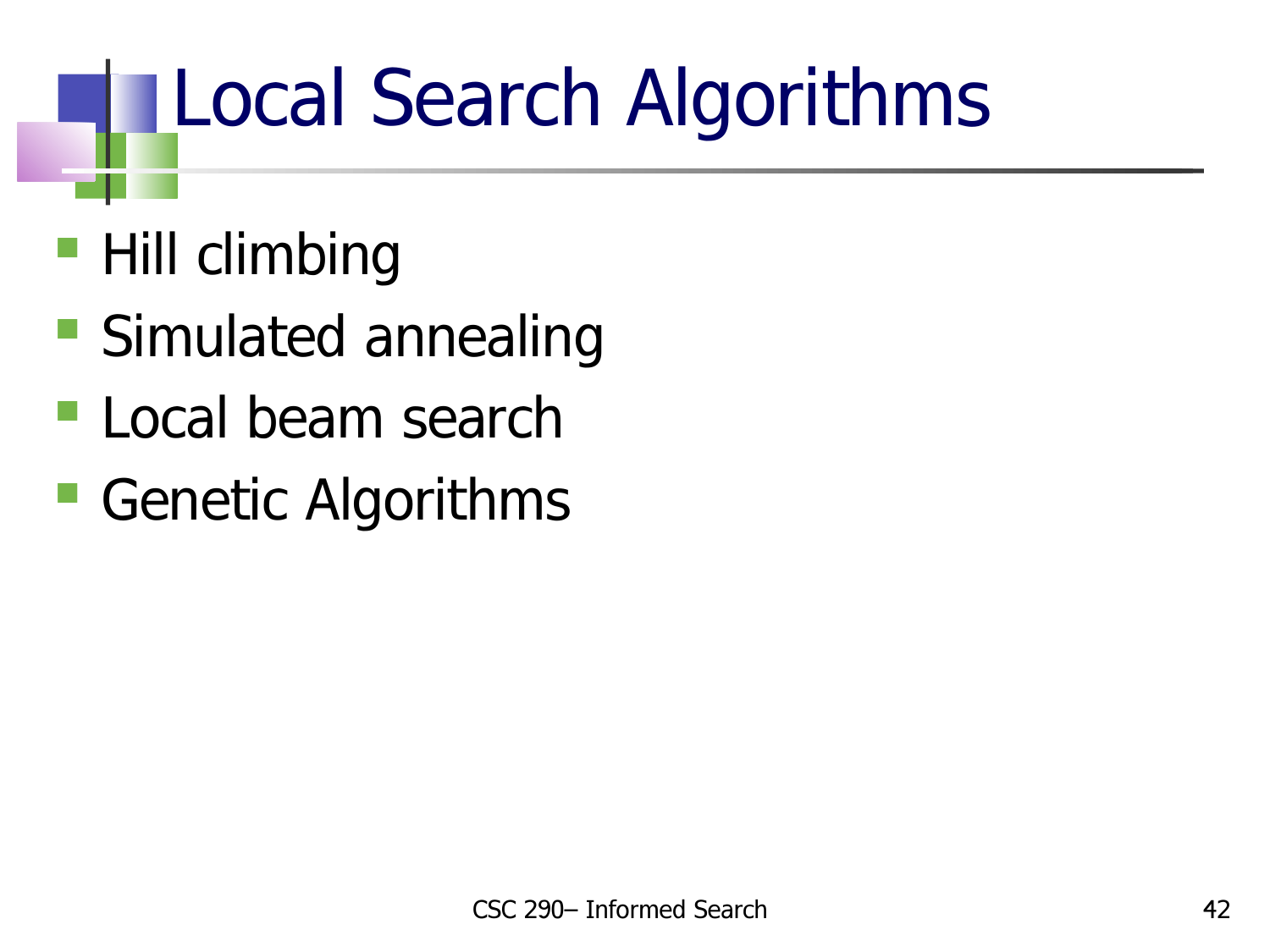

# Local Search Algorithms
Hill climbing
Simulated annealing
Local beam search
Genetic Algorithms